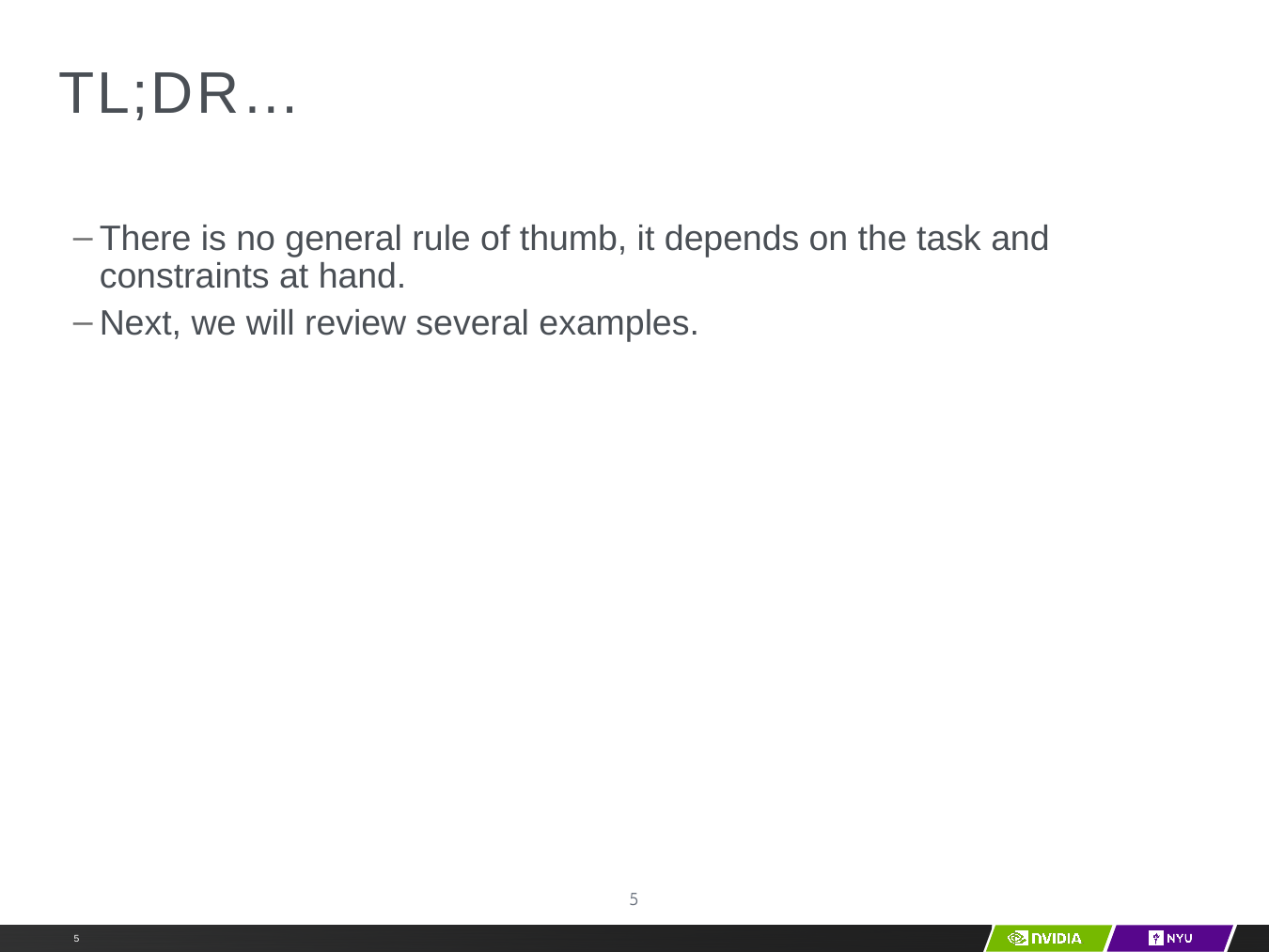

# TL;DR…
There is no general rule of thumb, it depends on the task and constraints at hand.
Next, we will review several examples.
5